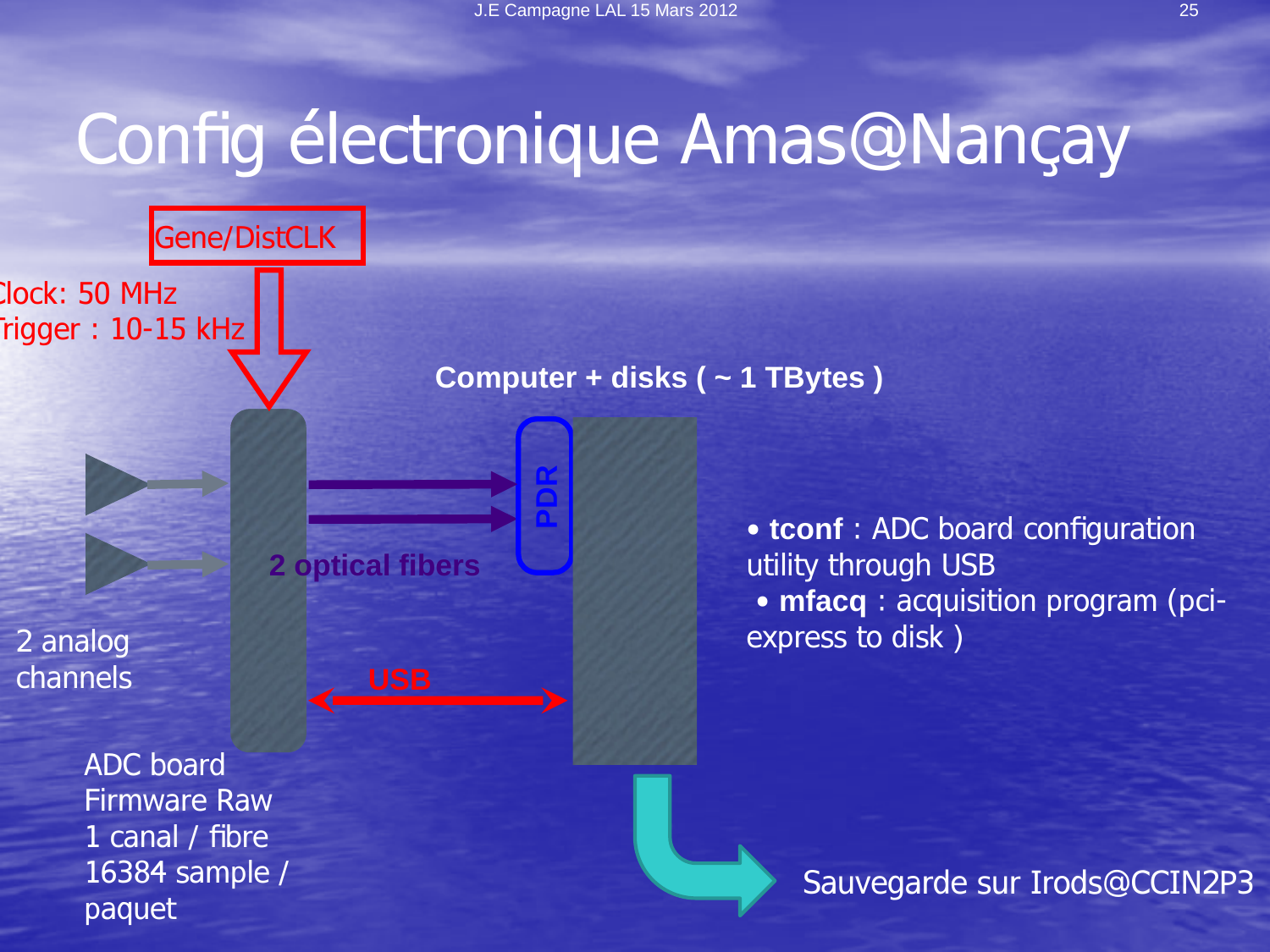

J.E Campagne LAL 15 Mars 2012
25
# Config électronique Amas@Nançay

Gene/DistCLK
Clock: 50 MHz
Trigger : 10-15 kHz

Computer + disks ( ~ 1 TBytes )

PDR

• tconf : ADC board configuration utility through USB
 • mfacq : acquisition program (pci-express to disk )

2 optical fibers

2 analog channels
USB

ADC board
Firmware Raw
1 canal / fibre
16384 sample / paquet

Sauvegarde sur Irods@CCIN2P3